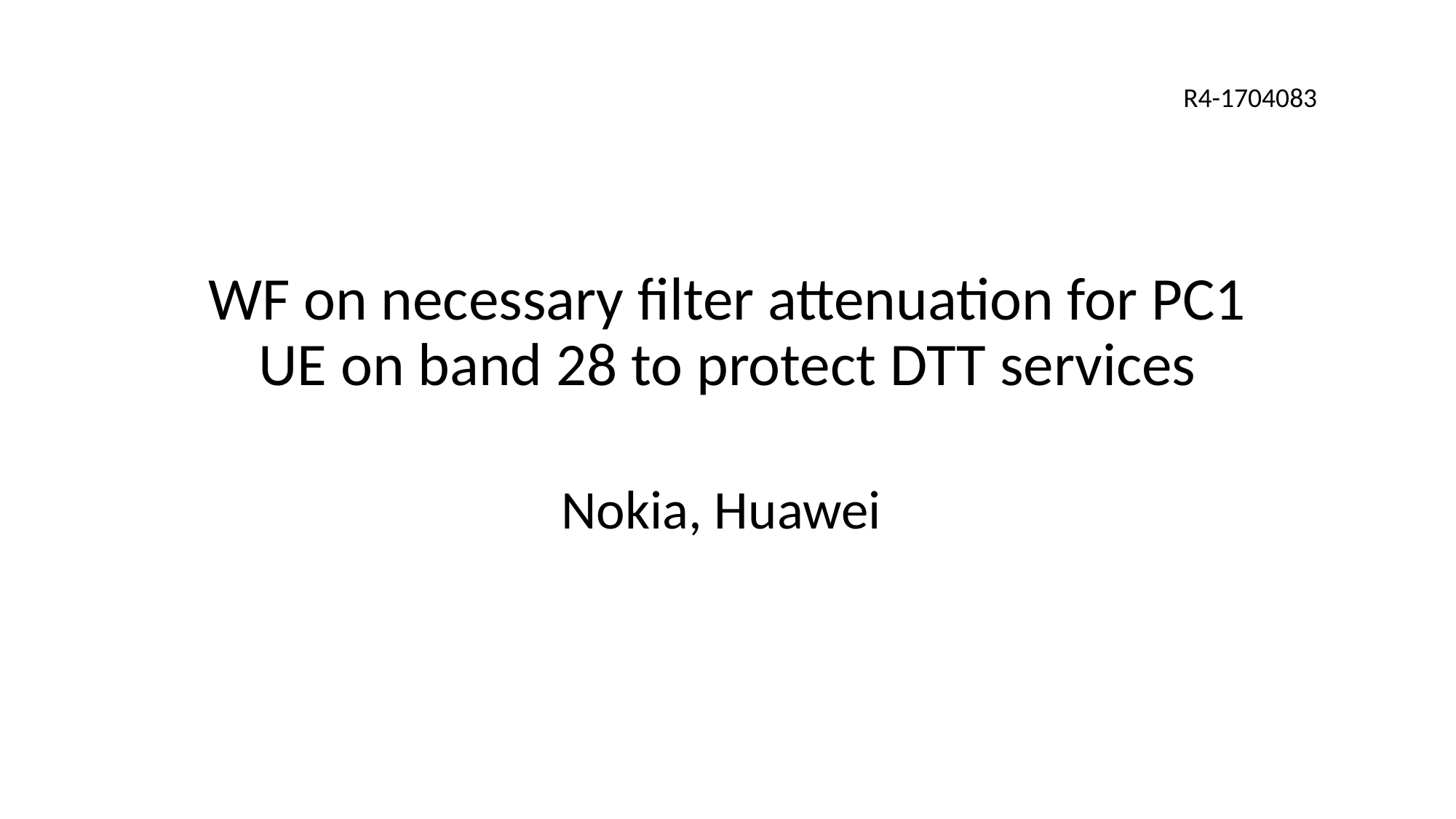

R4-1704083
# WF on necessary filter attenuation for PC1 UE on band 28 to protect DTT services
Nokia, Huawei